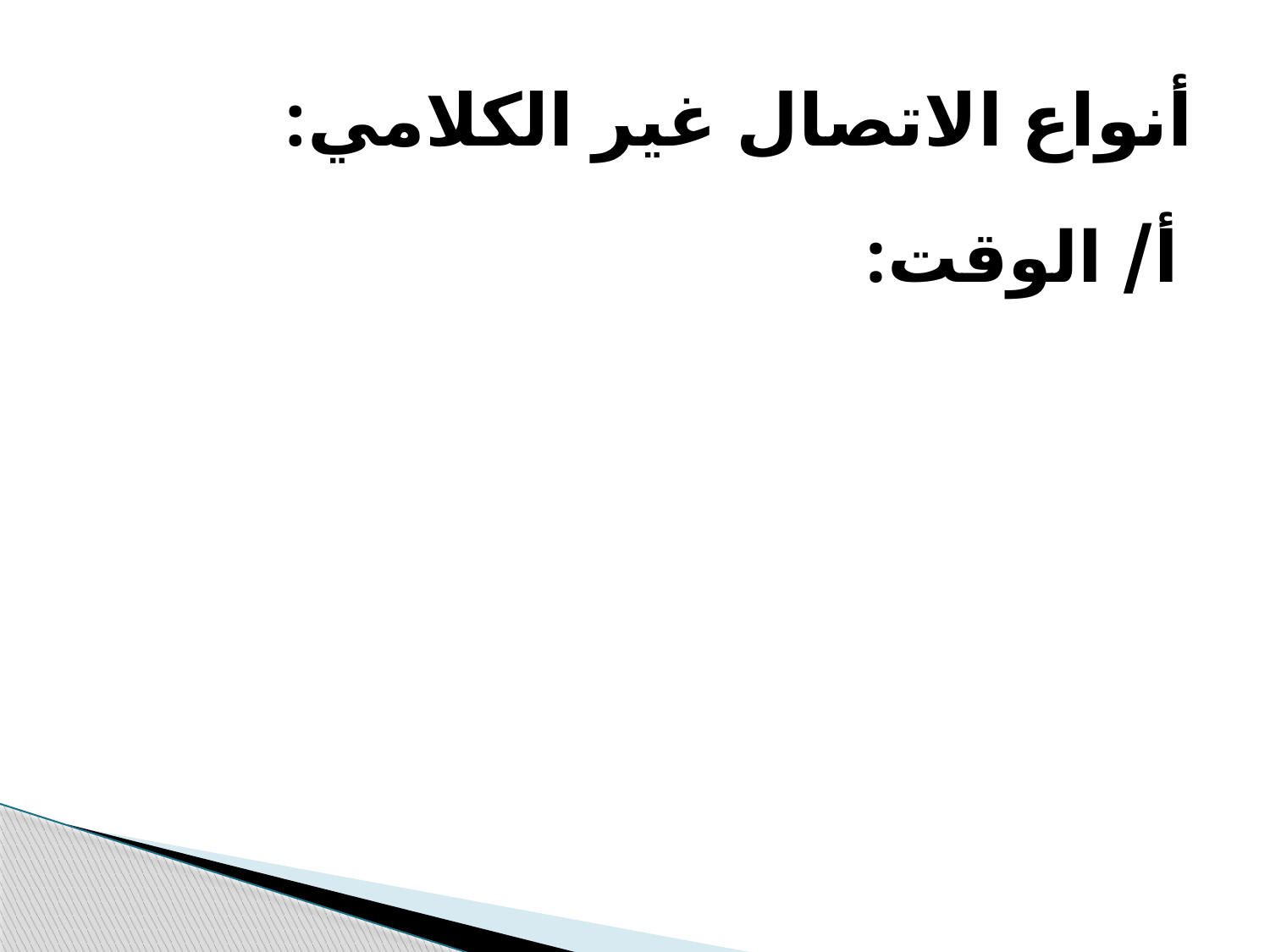

# أنواع الاتصال غير الكلامي:
أ/ الوقت: